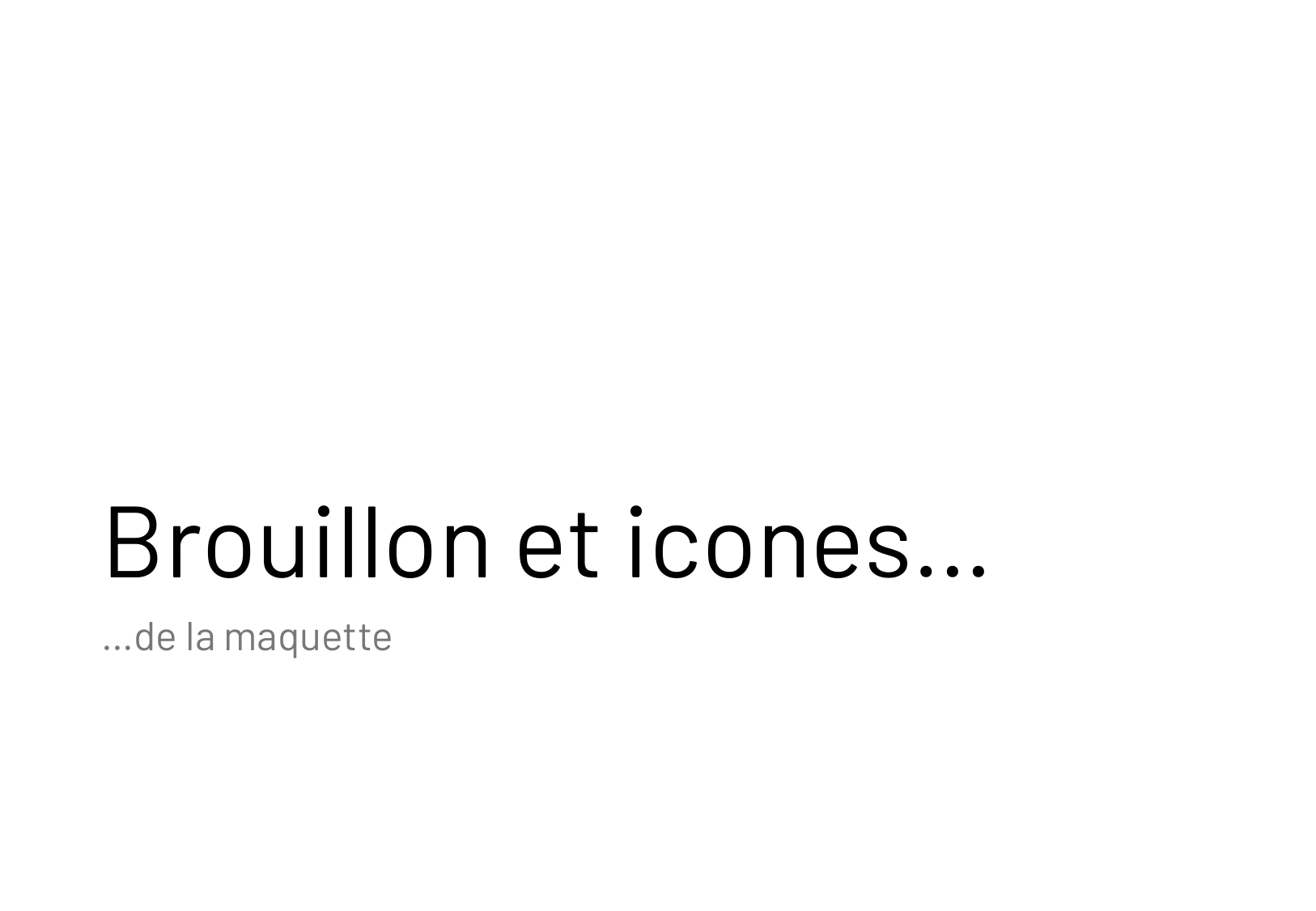

# Brouillon et icones…
…de la maquette